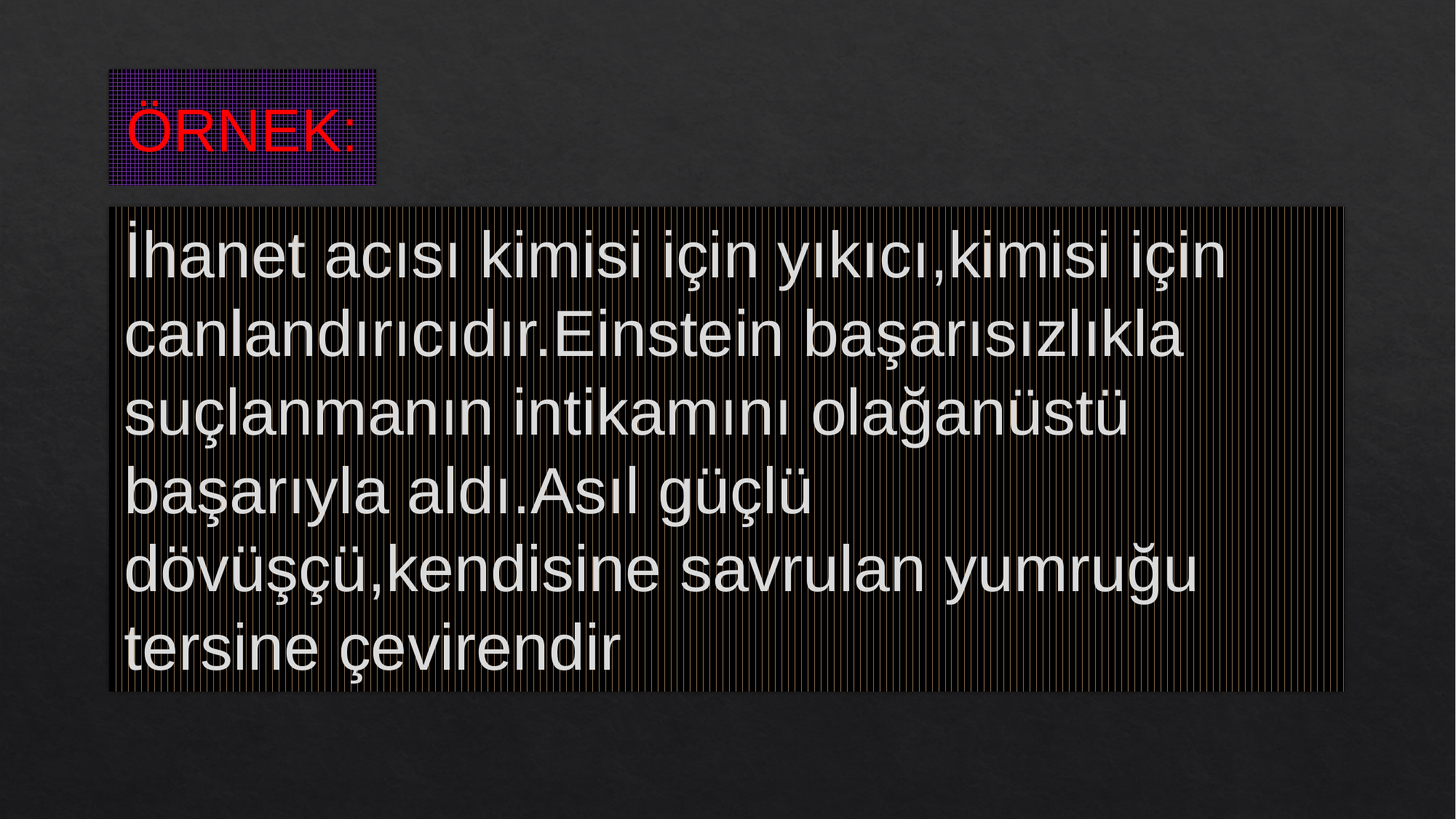

# ÖRNEK:
İhanet acısı kimisi için yıkıcı,kimisi için canlandırıcıdır.Einstein başarısızlıkla suçlanmanın intikamını olağanüstü başarıyla aldı.Asıl güçlü dövüşçü,kendisine savrulan yumruğu tersine çevirendir